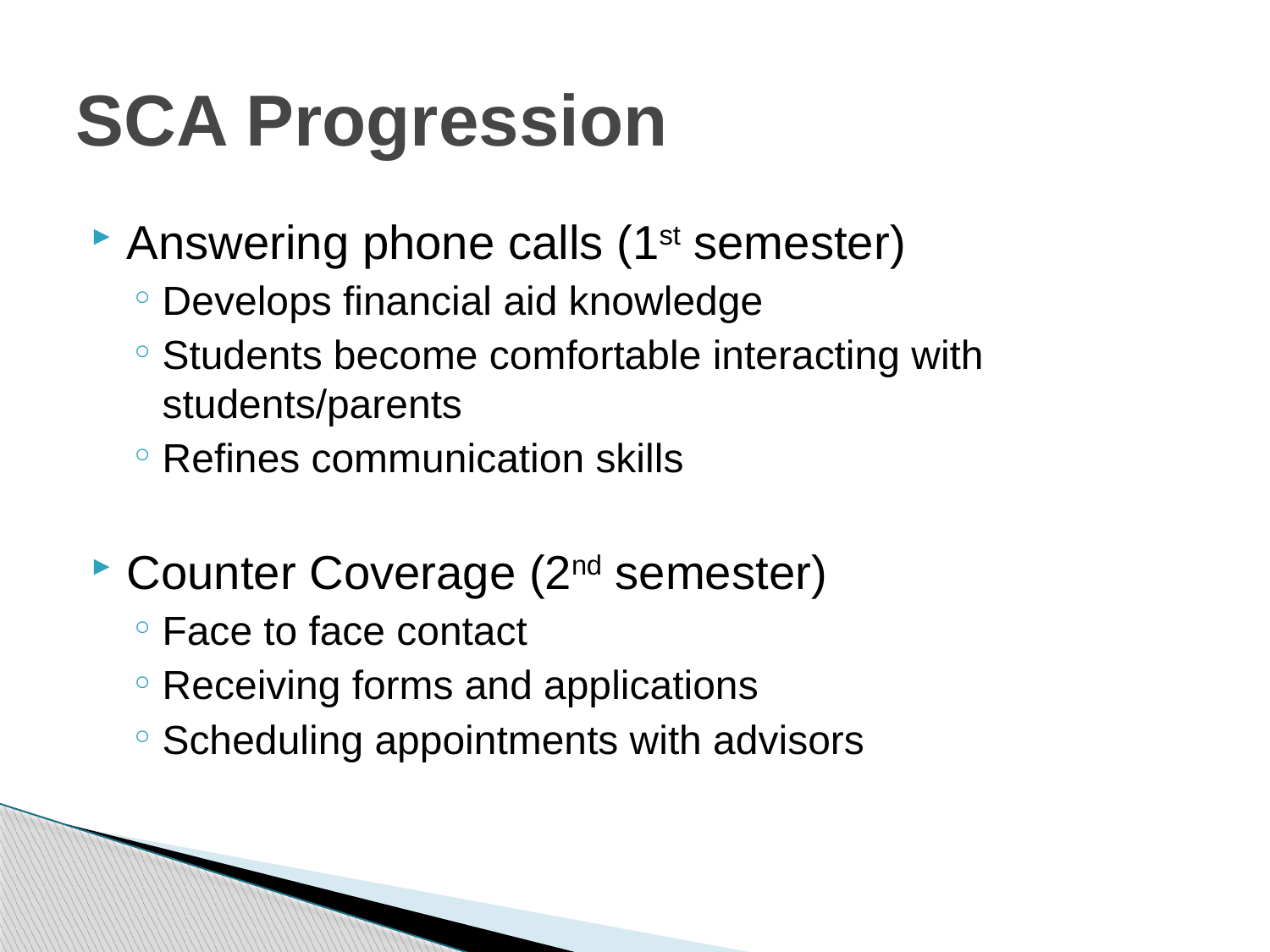

# SCA Progression
Answering phone calls (1st semester)
Develops financial aid knowledge
Students become comfortable interacting with students/parents
Refines communication skills

Counter Coverage (2nd semester)
Face to face contact
Receiving forms and applications
Scheduling appointments with advisors